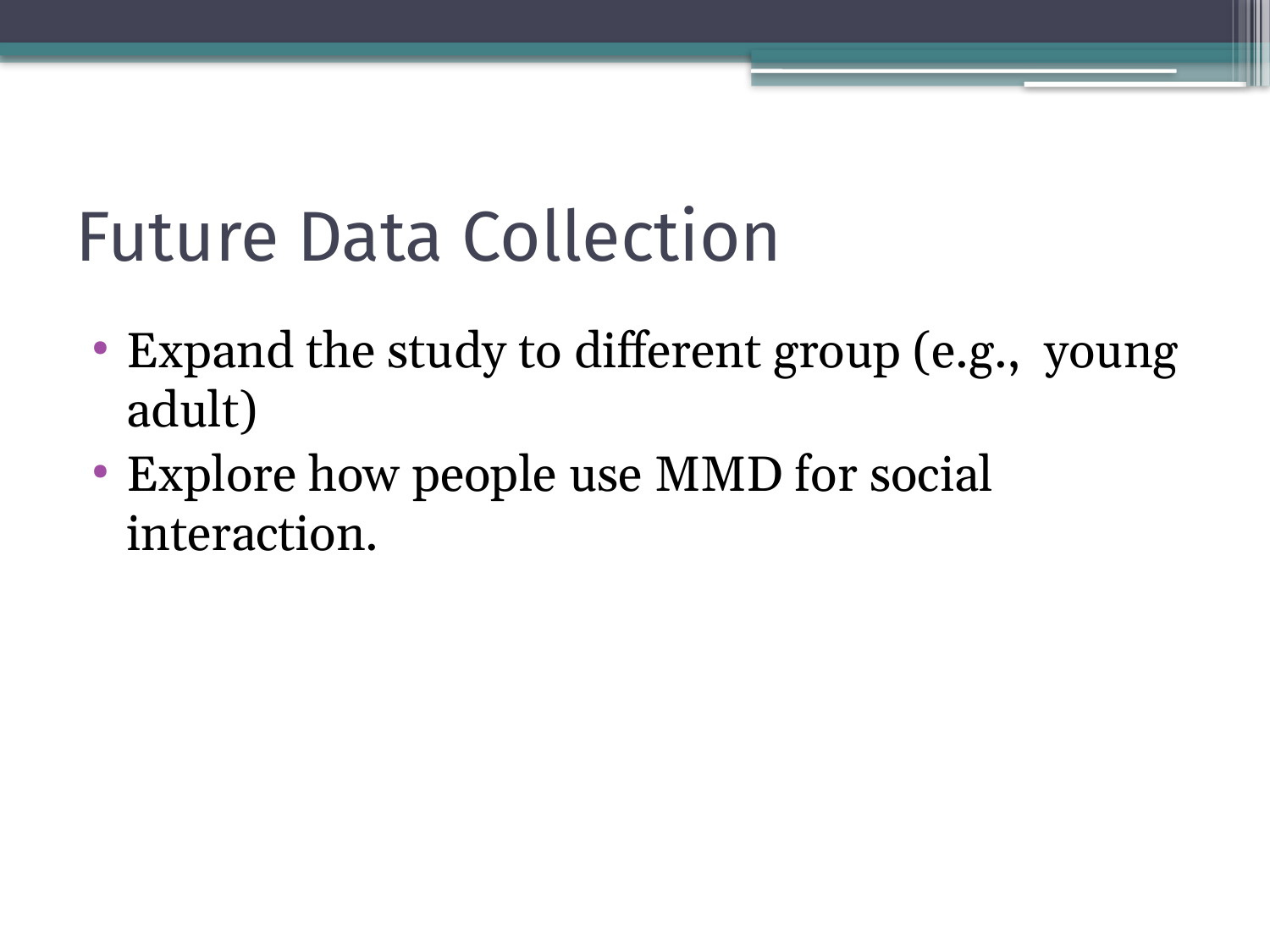

# Future Data Collection
Expand the study to different group (e.g.,  young adult)
Explore how people use MMD for social interaction.